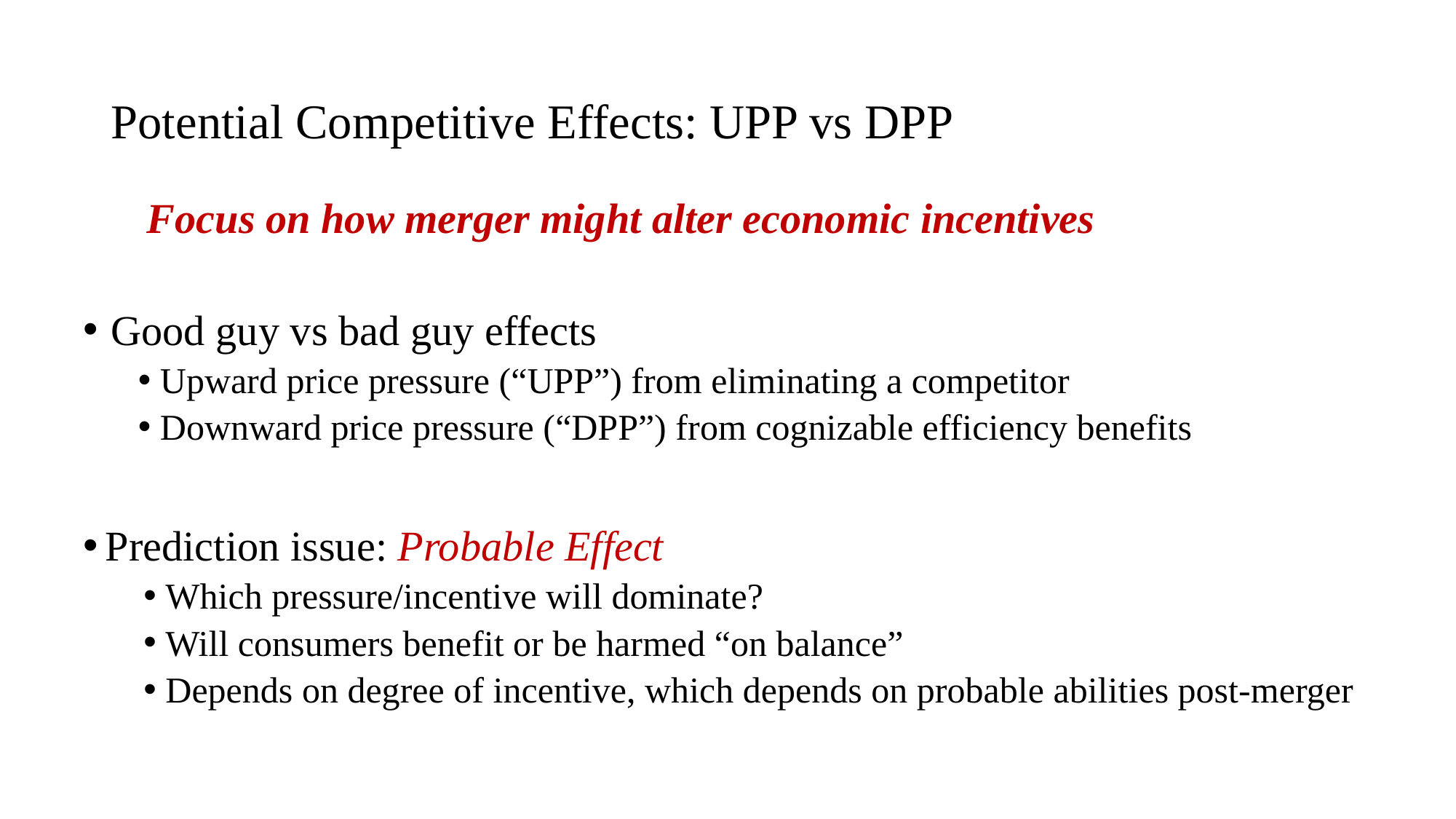

# Potential Competitive Effects: UPP vs DPP
      Focus on how merger might alter economic incentives
Good guy vs bad guy effects
Upward price pressure (“UPP”) from eliminating a competitor
Downward price pressure (“DPP”) from cognizable efficiency benefits

Prediction issue: Probable Effect
Which pressure/incentive will dominate?
Will consumers benefit or be harmed “on balance”
Depends on degree of incentive, which depends on probable abilities post-merger

26